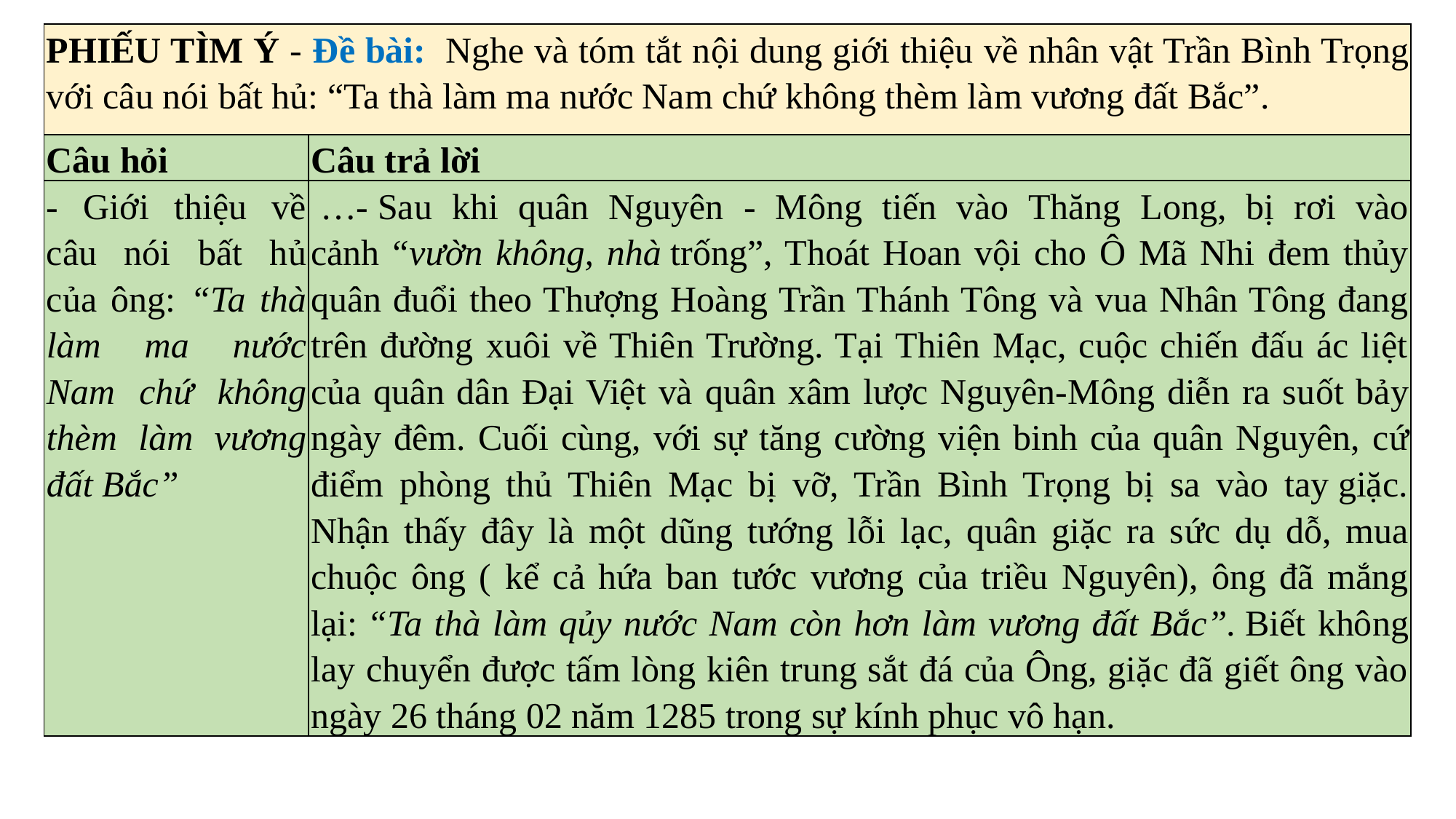

| PHIẾU TÌM Ý - Đề bài:  Nghe và tóm tắt nội dung giới thiệu về nhân vật Trần Bình Trọng với câu nói bất hủ: “Ta thà làm ma nước Nam chứ không thèm làm vương đất Bắc”. |  |
| --- | --- |
| Câu hỏi | Câu trả lời |
| - Giới thiệu về câu nói bất hủ của ông: “Ta thà làm ma nước Nam chứ không thèm làm vương đất Bắc” | …- Sau khi quân Nguyên - Mông tiến vào Thăng Long, bị rơi vào cảnh “vườn không, nhà trống”, Thoát Hoan vội cho Ô Mã Nhi đem thủy quân đuổi theo Thượng Hoàng Trần Thánh Tông và vua Nhân Tông đang trên đường xuôi về Thiên Trường. Tại Thiên Mạc, cuộc chiến đấu ác liệt của quân dân Đại Việt và quân xâm lược Nguyên-Mông diễn ra suốt bảy ngày đêm. Cuối cùng, với sự tăng cường viện binh của quân Nguyên, cứ điểm phòng thủ Thiên Mạc bị vỡ, Trần Bình Trọng bị sa vào tay giặc. Nhận thấy đây là một dũng tướng lỗi lạc, quân giặc ra sức dụ dỗ, mua chuộc ông ( kể cả hứa ban tước vương của triều Nguyên), ông đã mắng lại: “Ta thà làm qủy nước Nam còn hơn làm vương đất Bắc”. Biết không lay chuyển được tấm lòng kiên trung sắt đá của Ông, giặc đã giết ông vào ngày 26 tháng 02 năm 1285 trong sự kính phục vô hạn. |